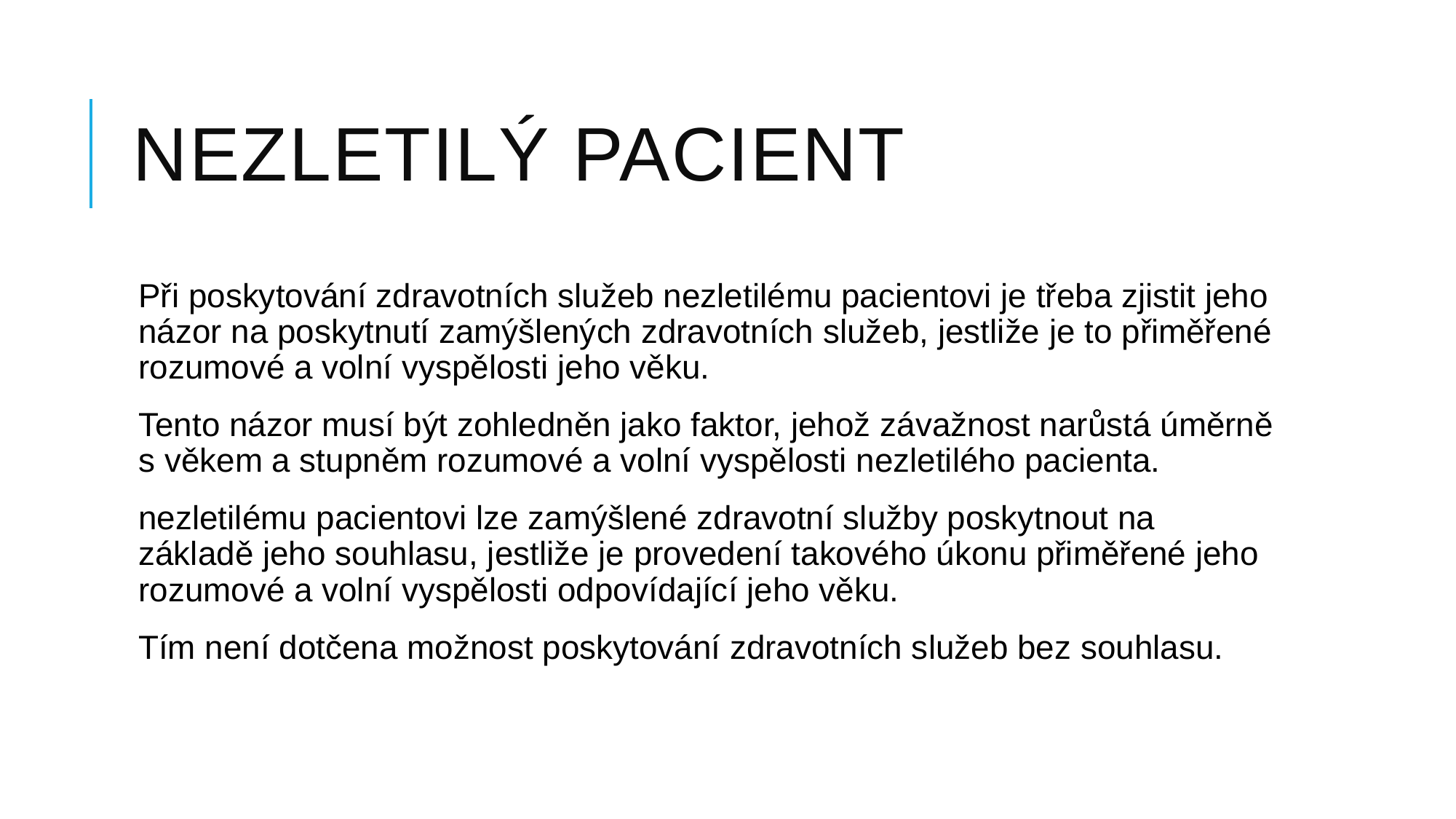

# Nezletilý pacient
Při poskytování zdravotních služeb nezletilému pacientovi je třeba zjistit jeho názor na poskytnutí zamýšlených zdravotních služeb, jestliže je to přiměřené rozumové a volní vyspělosti jeho věku.
Tento názor musí být zohledněn jako faktor, jehož závažnost narůstá úměrně s věkem a stupněm rozumové a volní vyspělosti nezletilého pacienta.
nezletilému pacientovi lze zamýšlené zdravotní služby poskytnout na základě jeho souhlasu, jestliže je provedení takového úkonu přiměřené jeho rozumové a volní vyspělosti odpovídající jeho věku.
Tím není dotčena možnost poskytování zdravotních služeb bez souhlasu.